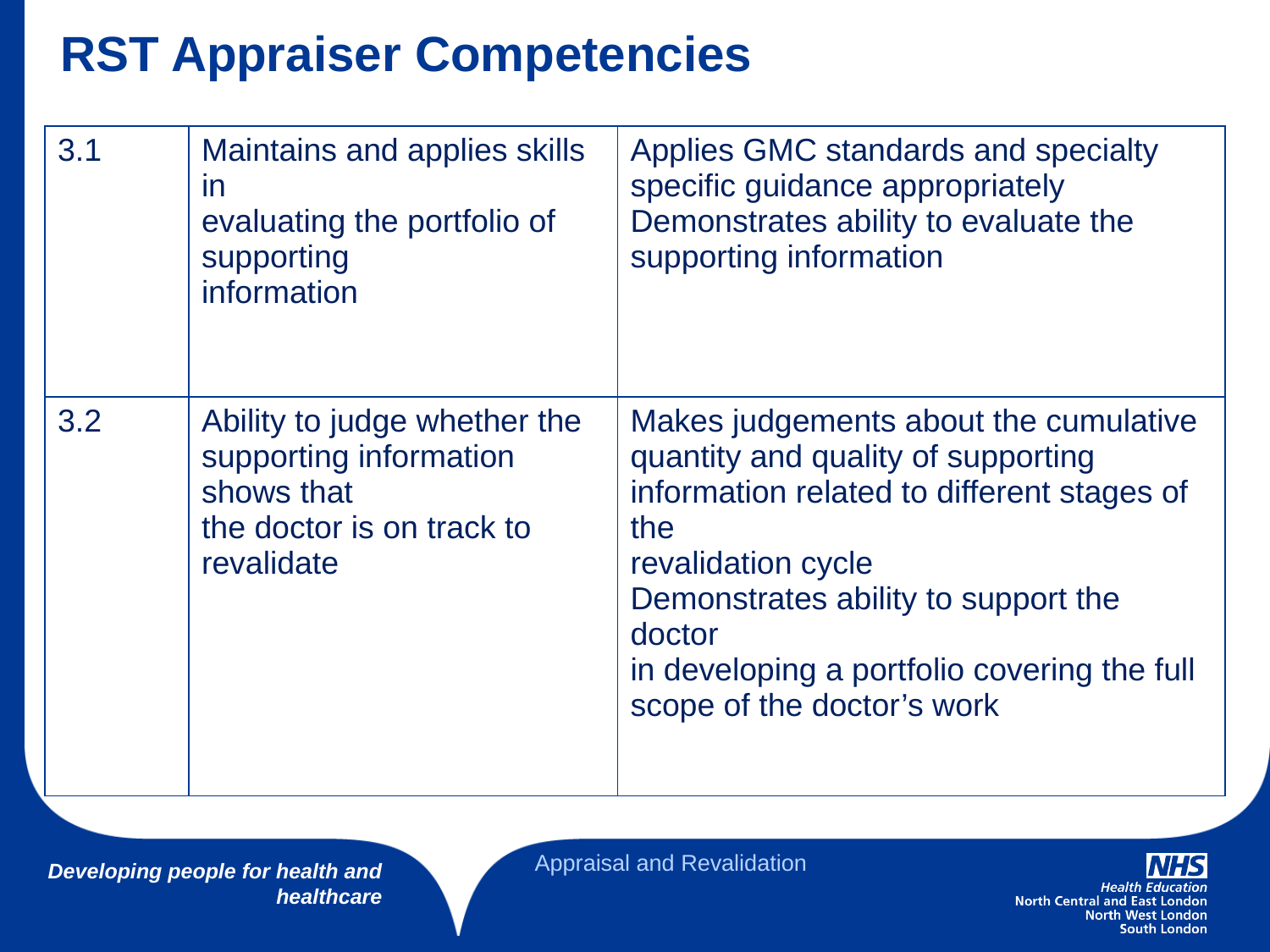

# RST Appraiser Competencies
| 3.1 | Maintains and applies skills in evaluating the portfolio of supporting information | Applies GMC standards and specialty specific guidance appropriately Demonstrates ability to evaluate the supporting information |
| --- | --- | --- |
| 3.2 | Ability to judge whether the supporting information shows that the doctor is on track to revalidate | Makes judgements about the cumulative quantity and quality of supporting information related to different stages of the revalidation cycle Demonstrates ability to support the doctor in developing a portfolio covering the full scope of the doctor’s work |